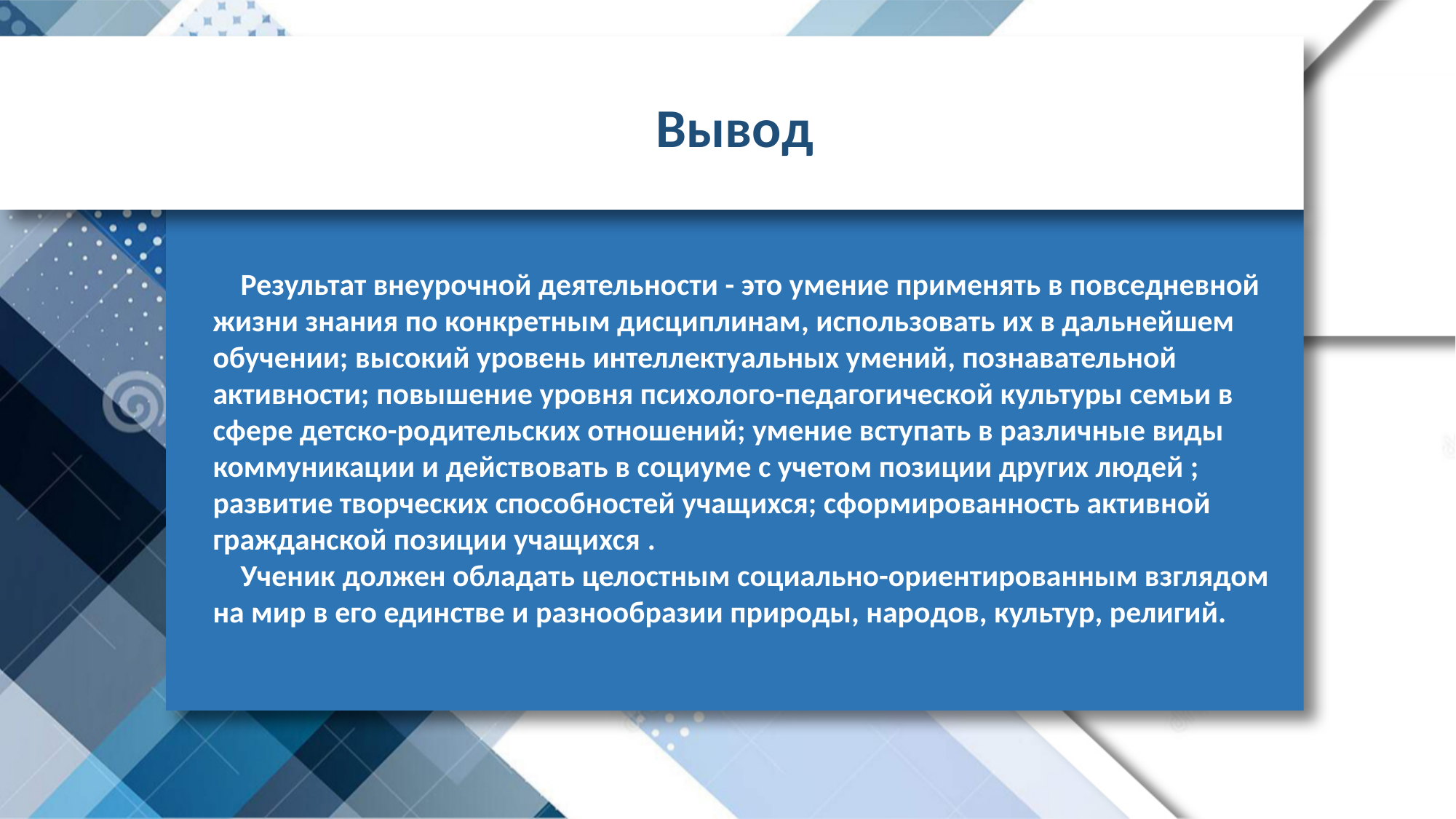

Вывод

    Результат внеурочной деятельности - это умение применять в повседневной жизни знания по конкретным дисциплинам, использовать их в дальнейшем обучении; высокий уровень интеллектуальных умений, познавательной активности; повышение уровня психолого-педагогической культуры семьи в сфере детско-родительских отношений; умение вступать в различные виды коммуникации и действовать в социуме с учетом позиции других людей ; развитие творческих способностей учащихся; сформированность активной гражданской позиции учащихся .
    Ученик должен обладать целостным социально-ориентированным взглядом на мир в его единстве и разнообразии природы, народов, культур, религий.